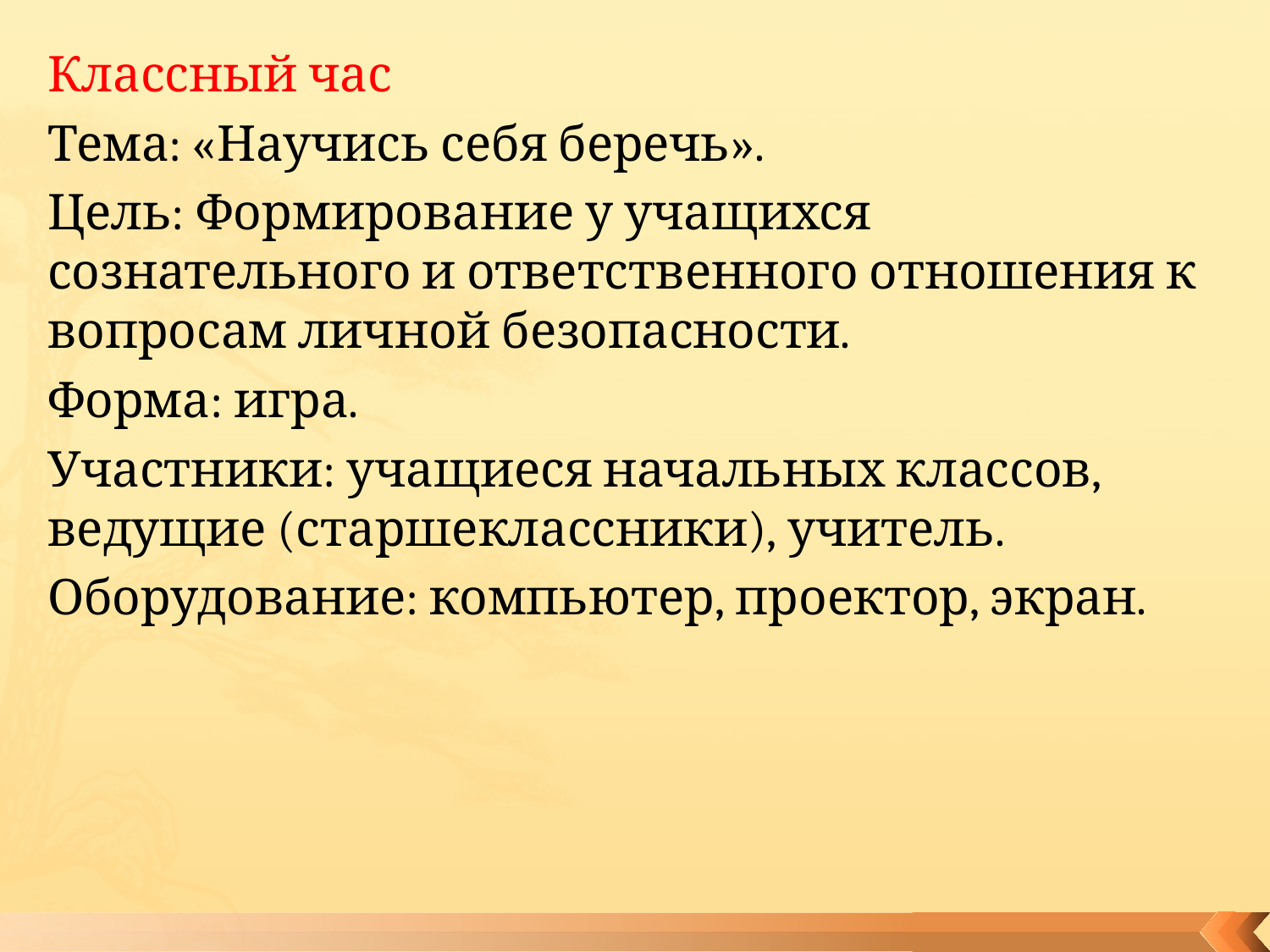

Классный час
Тема: «Научись себя беречь».
Цель: Формирование у учащихся сознательного и ответственного отношения к вопросам личной безопасности.
Форма: игра.
Участники: учащиеся начальных классов, ведущие (старшеклассники), учитель.
Оборудование: компьютер, проектор, экран.